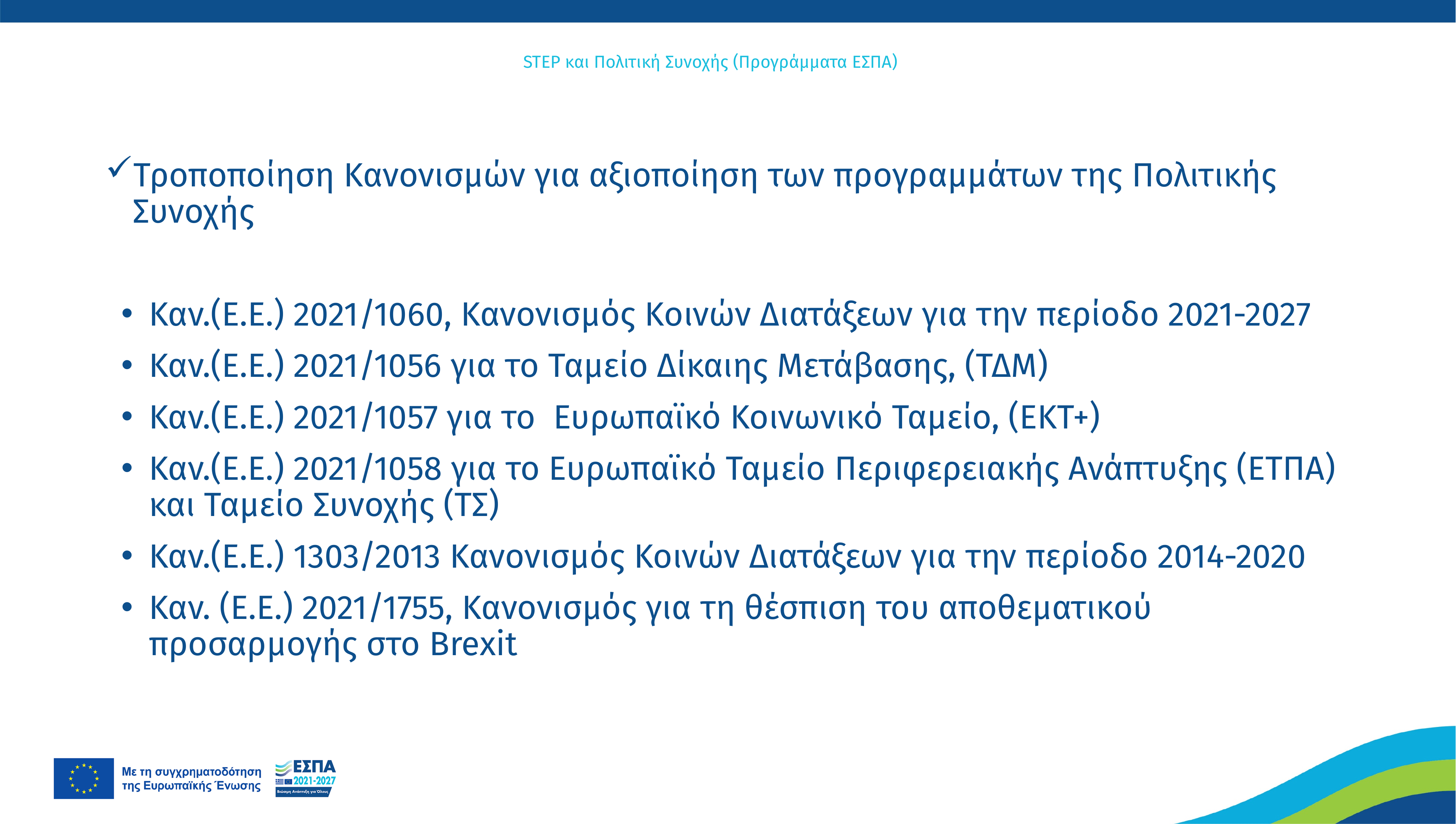

# STEP και Πολιτική Συνοχής (Προγράμματα ΕΣΠΑ)
Τροποποίηση Κανονισμών για αξιοποίηση των προγραμμάτων της Πολιτικής Συνοχής

Καν.(Ε.Ε.) 2021/1060, Κανονισμός Κοινών Διατάξεων για την περίοδο 2021-2027
Καν.(Ε.Ε.) 2021/1056 για το Ταμείο Δίκαιης Μετάβασης, (ΤΔΜ)
Καν.(Ε.Ε.) 2021/1057 για το  Ευρωπαϊκό Κοινωνικό Ταμείο, (ΕΚΤ+)
Καν.(Ε.Ε.) 2021/1058 για το Ευρωπαϊκό Ταμείο Περιφερειακής Ανάπτυξης (ΕΤΠΑ) και Ταμείο Συνοχής (ΤΣ)
Καν.(Ε.Ε.) 1303/2013 Κανονισμός Κοινών Διατάξεων για την περίοδο 2014-2020
Καν. (Ε.Ε.) 2021/1755, Κανονισμός για τη θέσπιση του αποθεματικού προσαρμογής στο Brexit